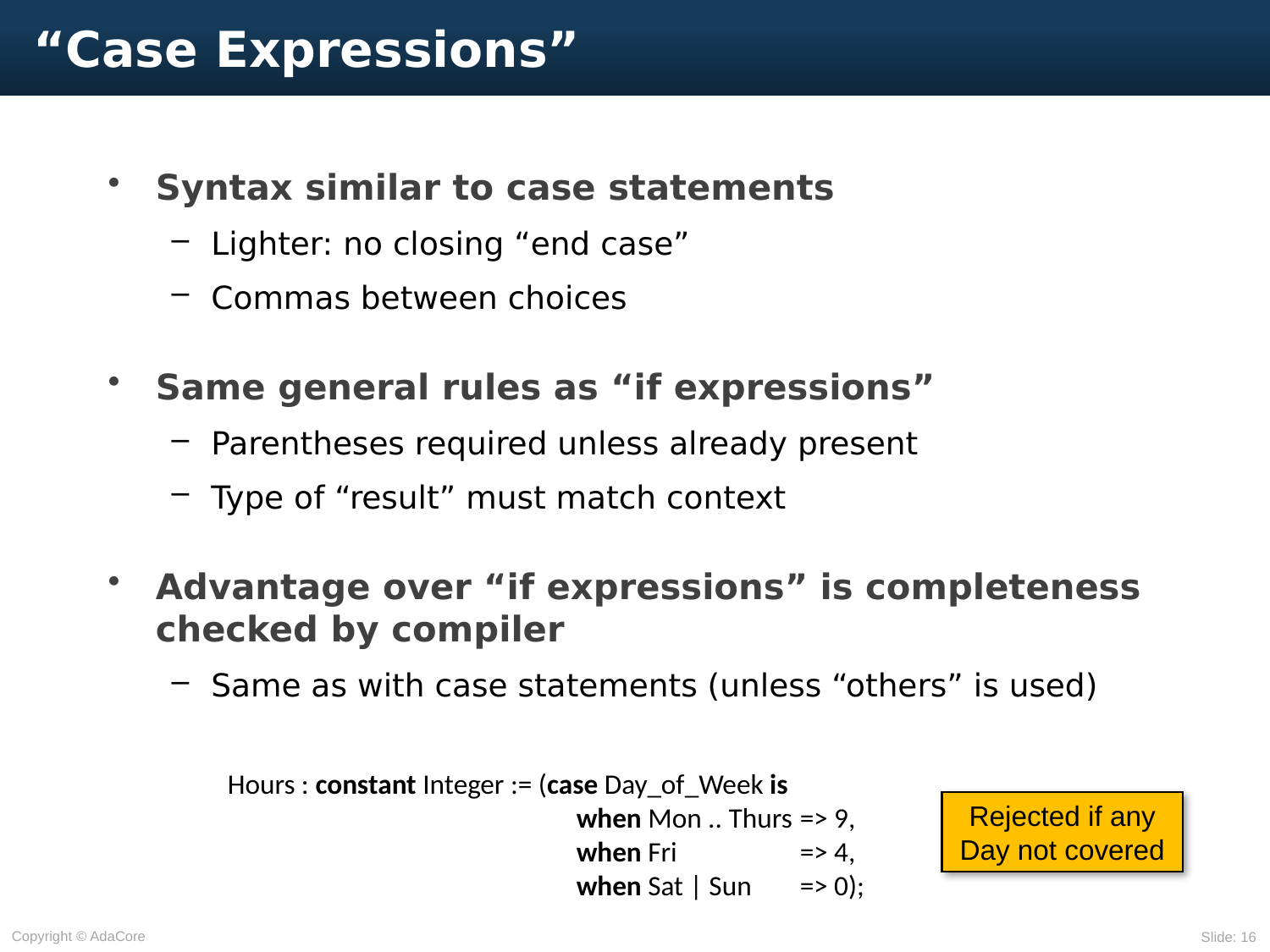

# “Case Expressions”
Syntax similar to case statements
Lighter: no closing “end case”
Commas between choices
Same general rules as “if expressions”
Parentheses required unless already present
Type of “result” must match context
Advantage over “if expressions” is completeness checked by compiler
Same as with case statements (unless “others” is used)
Hours : constant Integer := (case Day_of_Week is
	when Mon .. Thurs	=> 9,
	when Fri 	=> 4,
	when Sat | Sun 	=> 0);
Rejected if any Day not covered